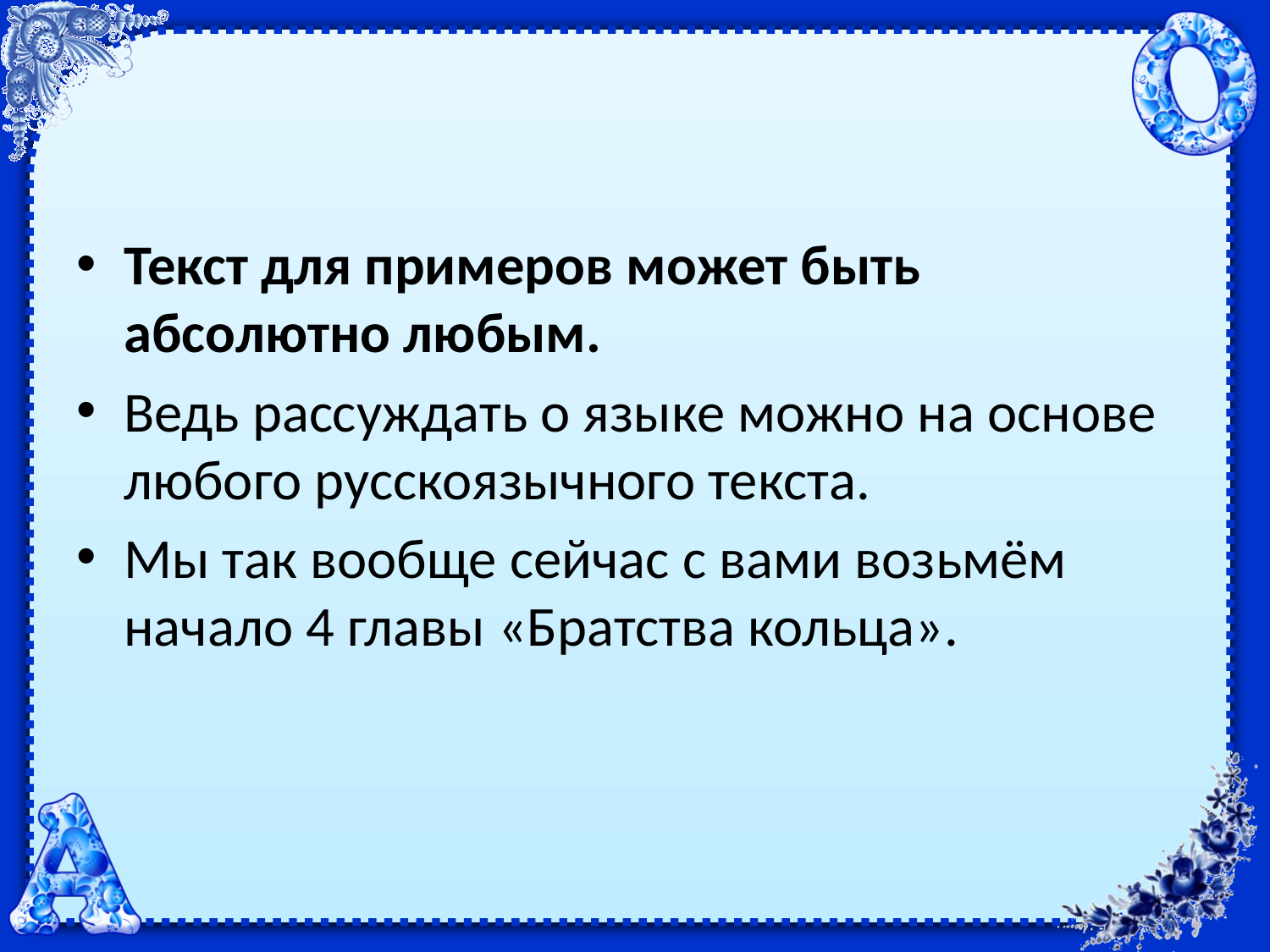

Текст для примеров может быть абсолютно любым.
Ведь рассуждать о языке можно на основе любого русскоязычного текста.
Мы так вообще сейчас с вами возьмём начало 4 главы «Братства кольца».